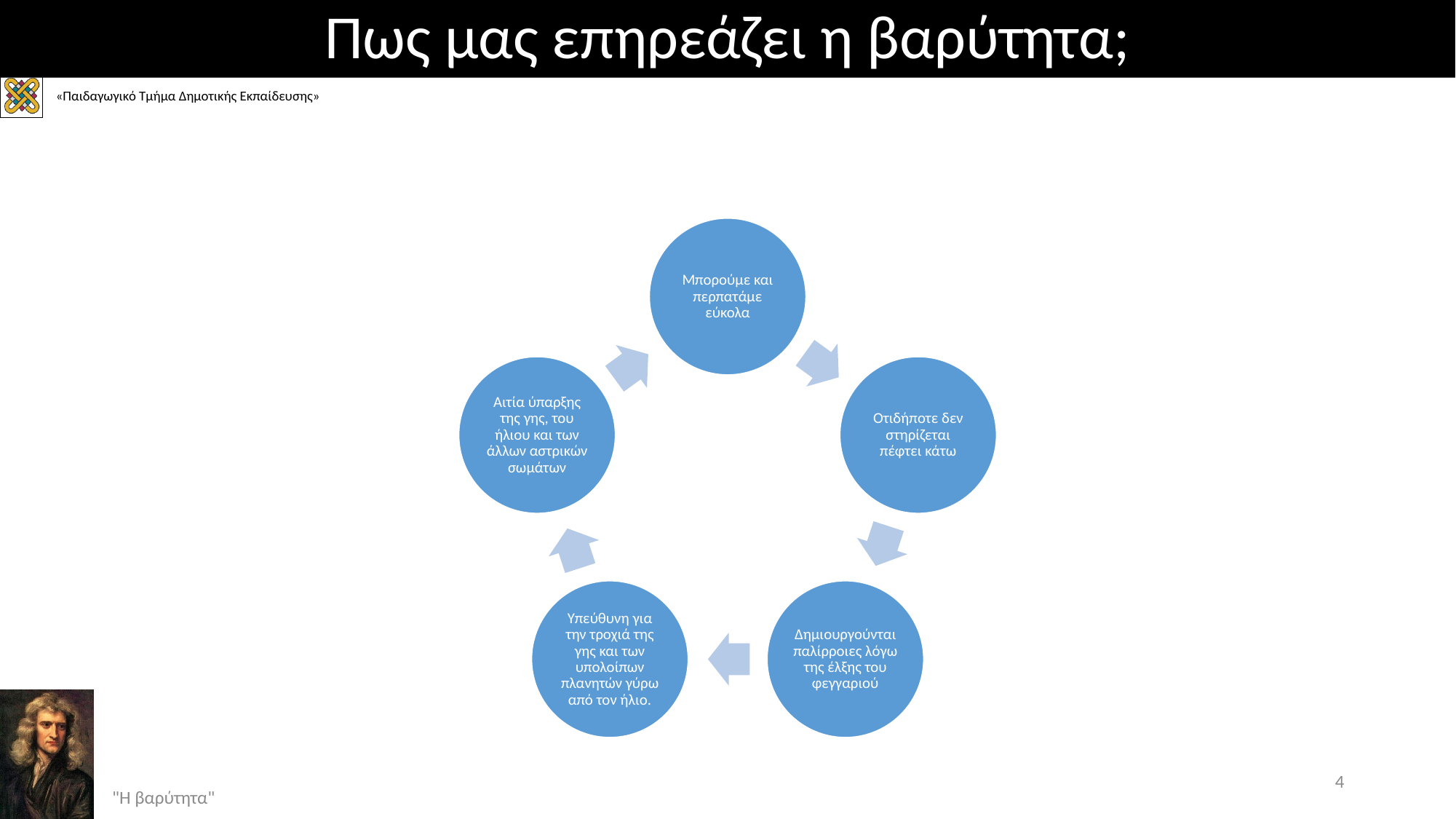

# Πως μας επηρεάζει η βαρύτητα;
Μπορούμε και περπατάμε εύκολα

Οτιδήποτε δεν στηρίζεται πέφτει κάτω

Δημιουργούνται παλίρροιες λόγω της έλξης του φεγγαριού

Υπεύθυνη για την τροχιά της γης και των υπολοίπων πλανητών γύρω από τον ήλιο.

Αιτία ύπαρξης της γης, του ήλιου και των άλλων αστρικών σωμάτων

4
"Η βαρύτητα"